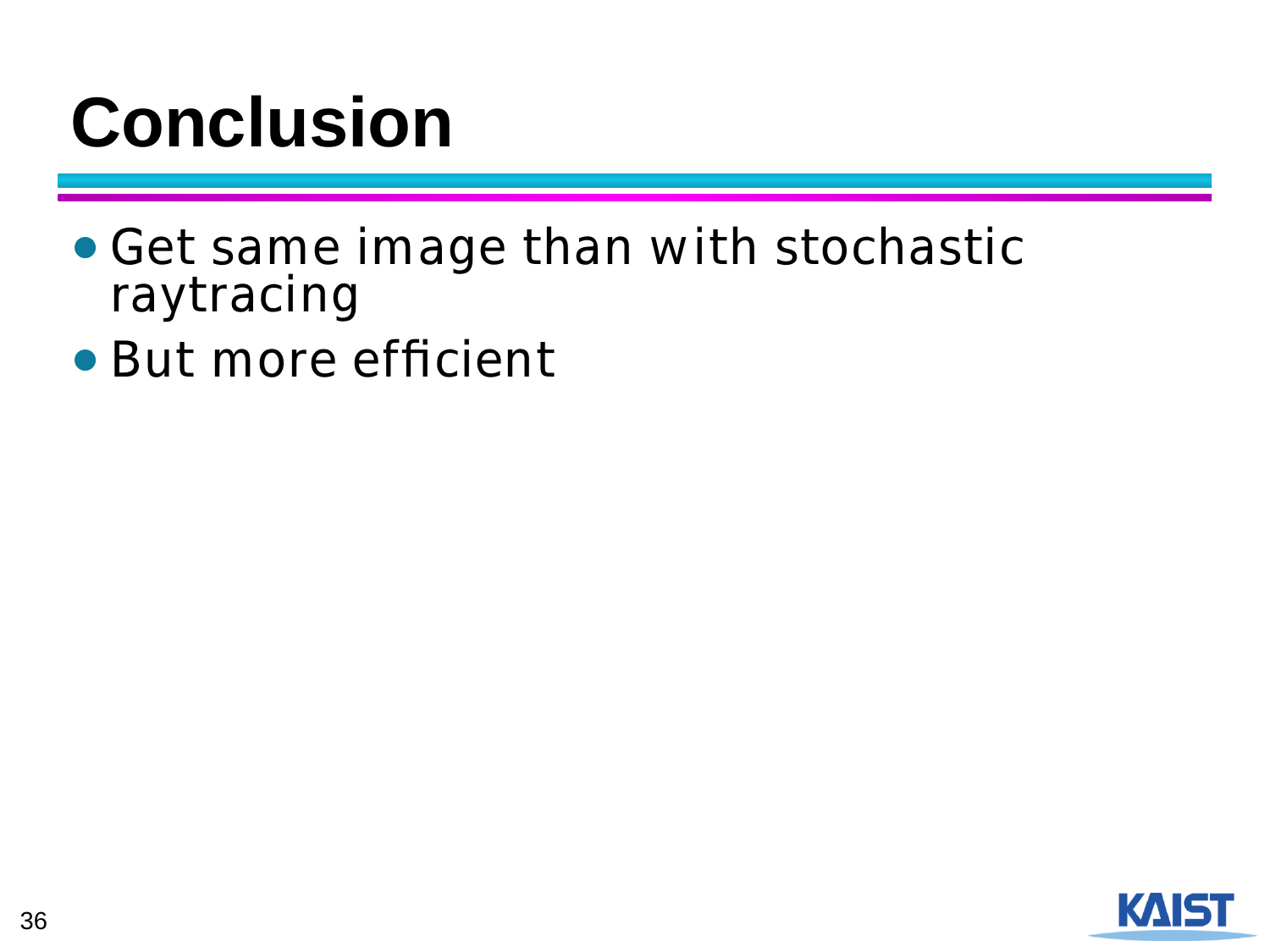

# Conclusion
Get same image than with stochastic raytracing
But more efficient